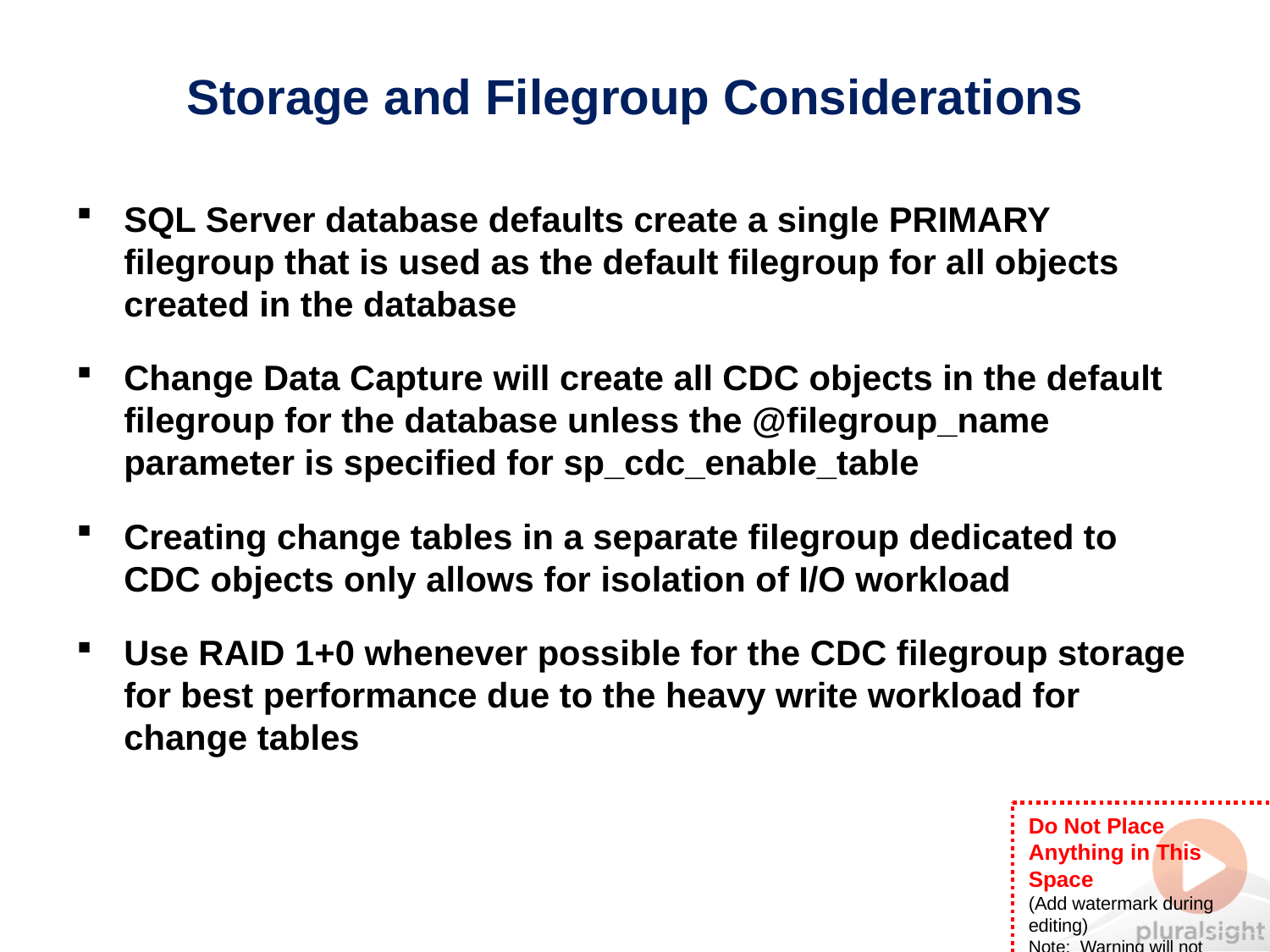

# Storage and Filegroup Considerations
SQL Server database defaults create a single PRIMARY filegroup that is used as the default filegroup for all objects created in the database
Change Data Capture will create all CDC objects in the default filegroup for the database unless the @filegroup_name parameter is specified for sp_cdc_enable_table
Creating change tables in a separate filegroup dedicated to CDC objects only allows for isolation of I/O workload
Use RAID 1+0 whenever possible for the CDC filegroup storage for best performance due to the heavy write workload for change tables